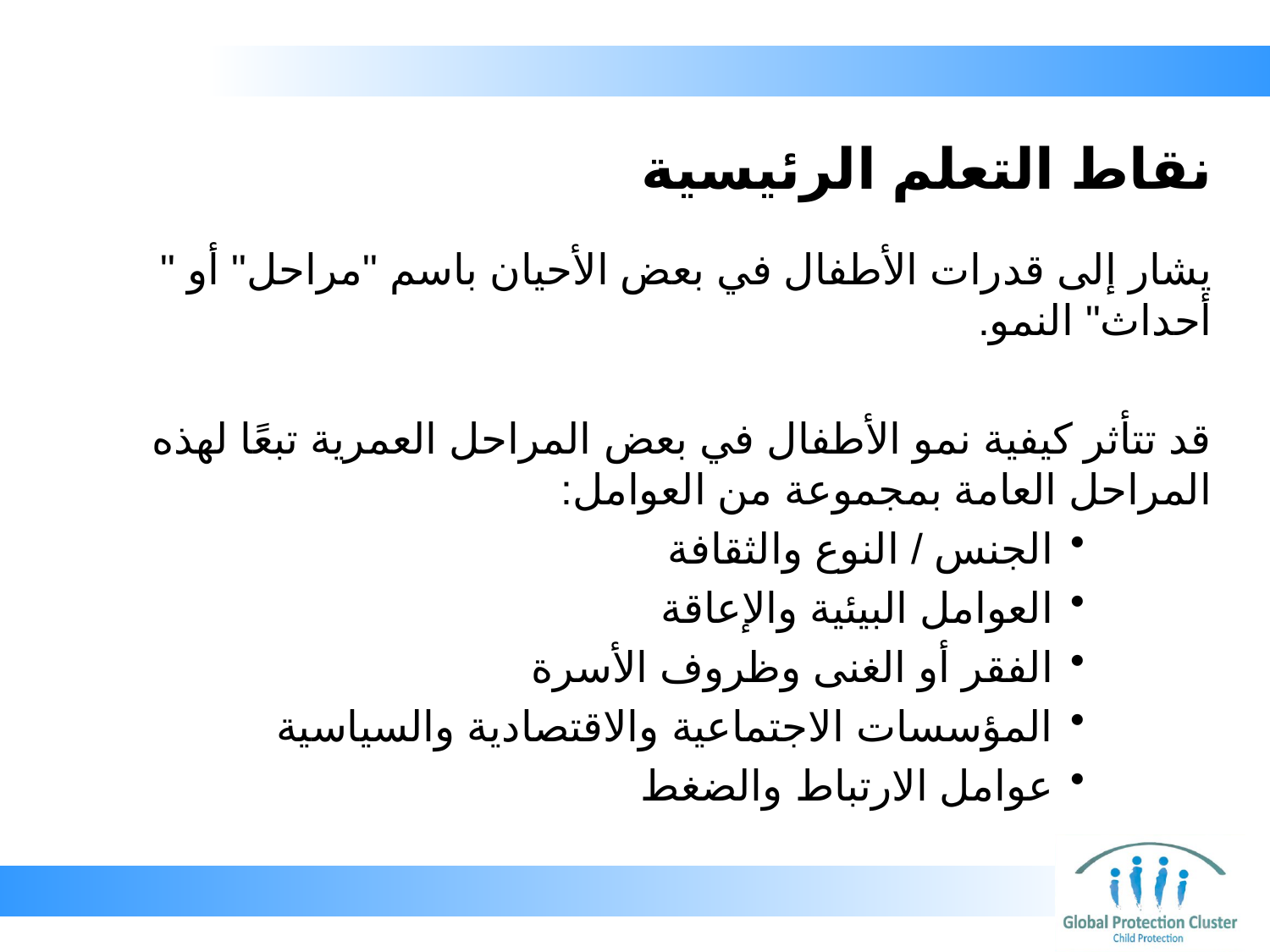

# نقاط التعلم الرئيسية
يشار إلى قدرات الأطفال في بعض الأحيان باسم "مراحل" أو " أحداث" النمو.

قد تتأثر كيفية نمو الأطفال في بعض المراحل العمرية تبعًا لهذه المراحل العامة بمجموعة من العوامل:
الجنس / النوع والثقافة
العوامل البيئية والإعاقة
الفقر أو الغنى وظروف الأسرة
المؤسسات الاجتماعية والاقتصادية والسياسية
عوامل الارتباط والضغط